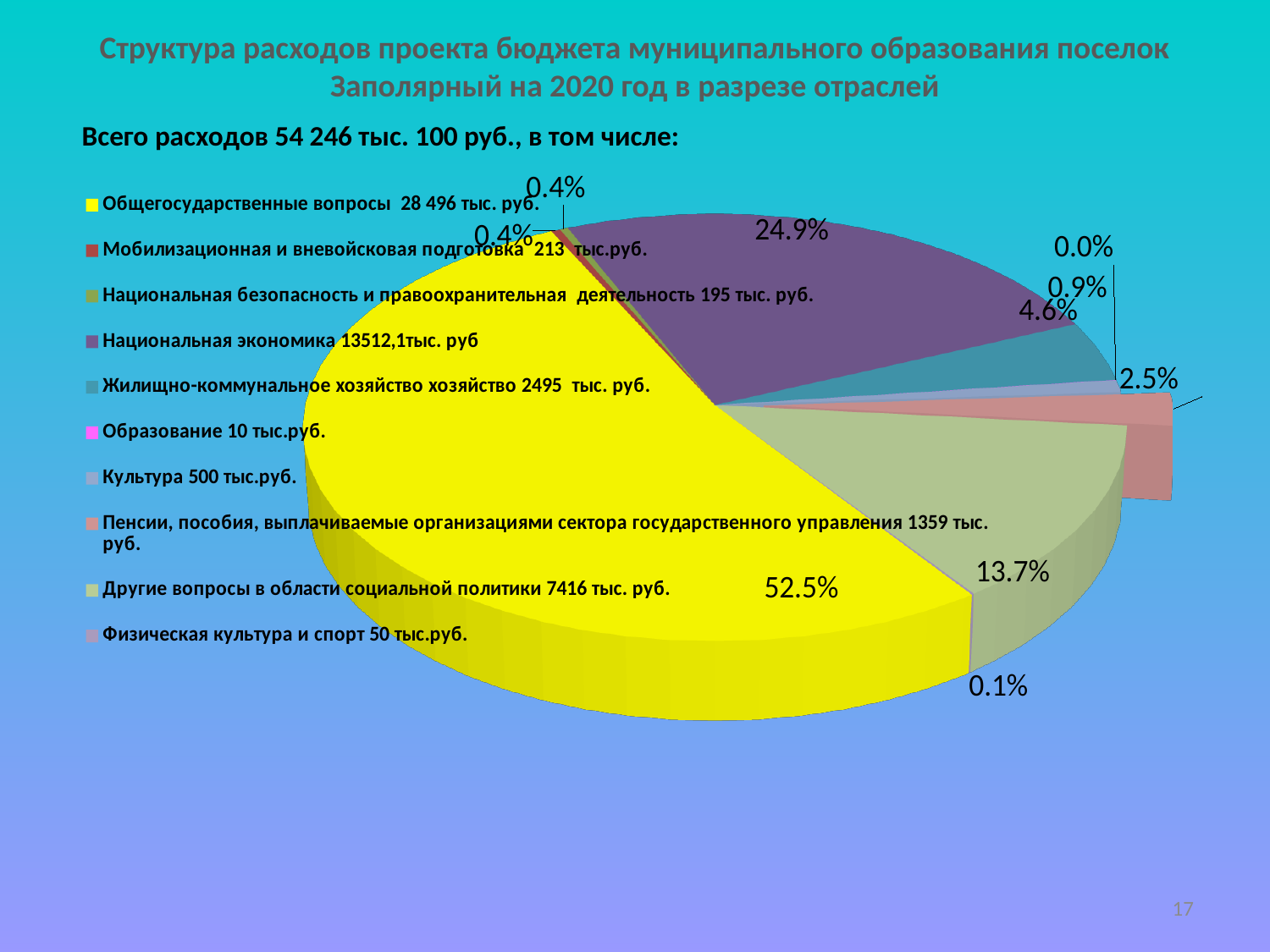

# Структура расходов проекта бюджета муниципального образования поселок Заполярный на 2020 год в разрезе отраслей
Всего расходов 54 246 тыс. 100 руб., в том числе:

[unsupported chart]

17